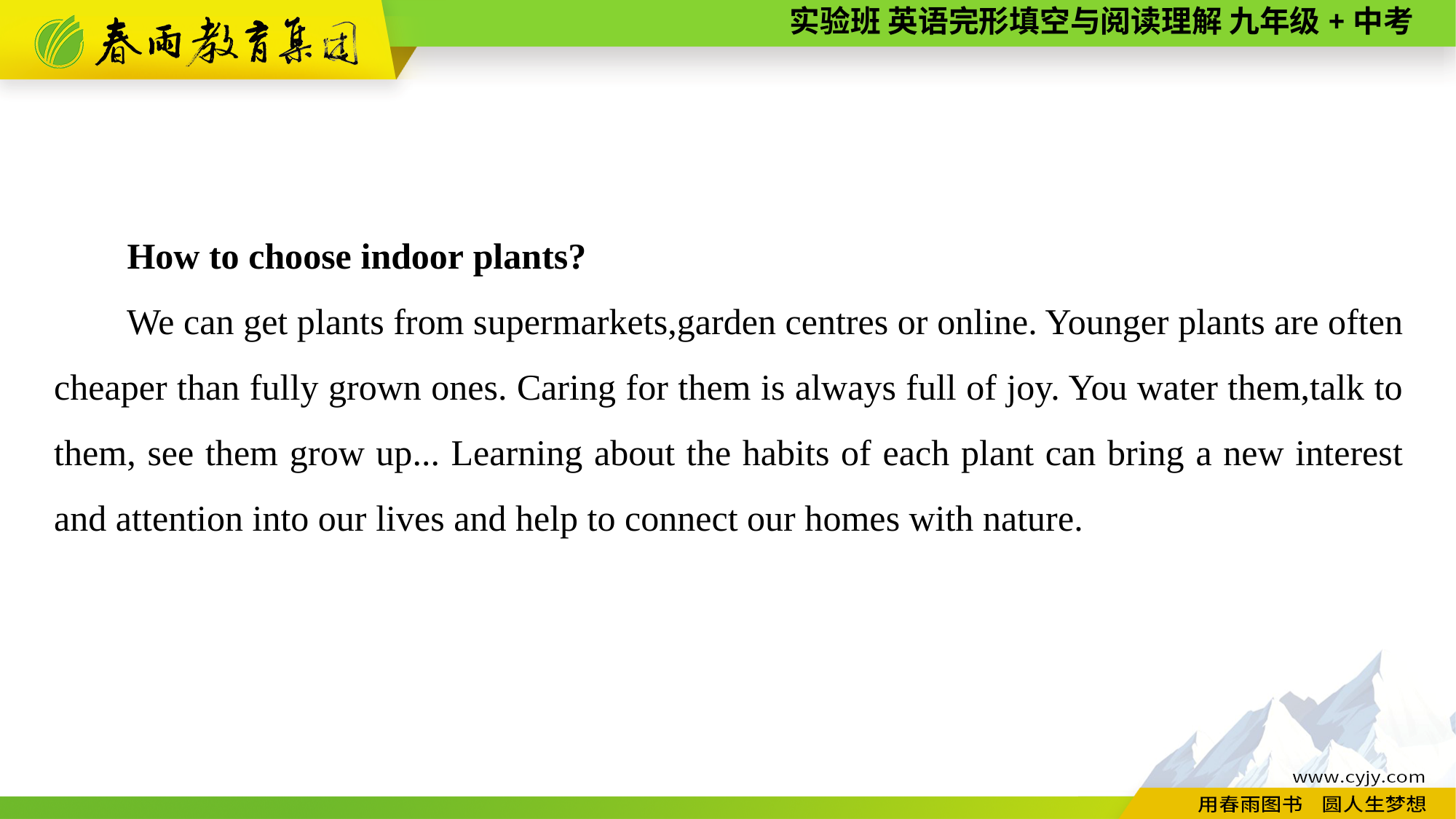

How to choose indoor plants?
We can get plants from supermarkets,garden centres or online. Younger plants are often cheaper than fully grown ones. Caring for them is always full of joy. You water them,talk to them, see them grow up... Learning about the habits of each plant can bring a new interest and attention into our lives and help to connect our homes with nature.